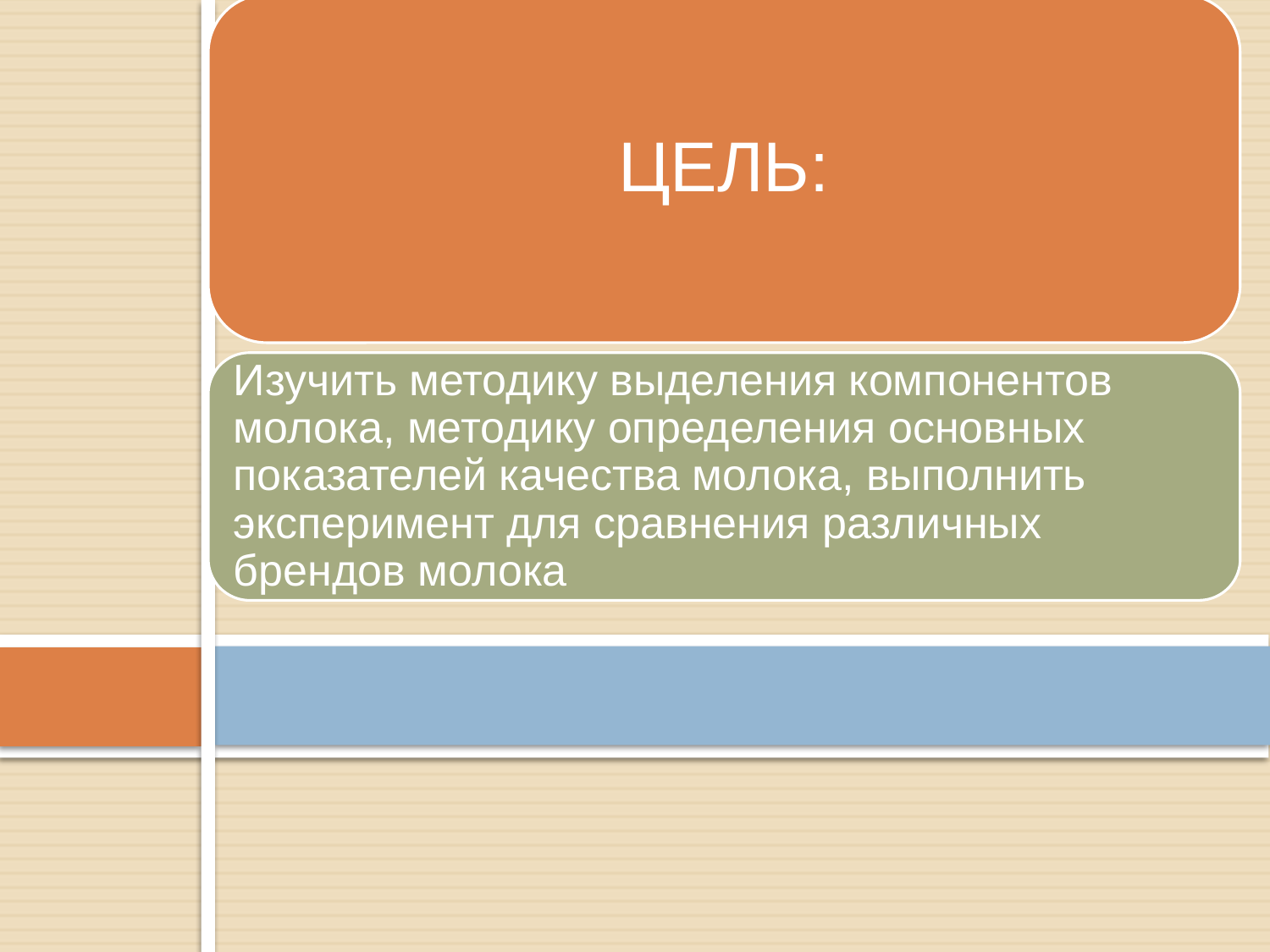

ЦЕЛЬ:
Изучить методику выделения компонентов молока, методику определения основных показателей качества молока, выполнить эксперимент для сравнения различных брендов молока